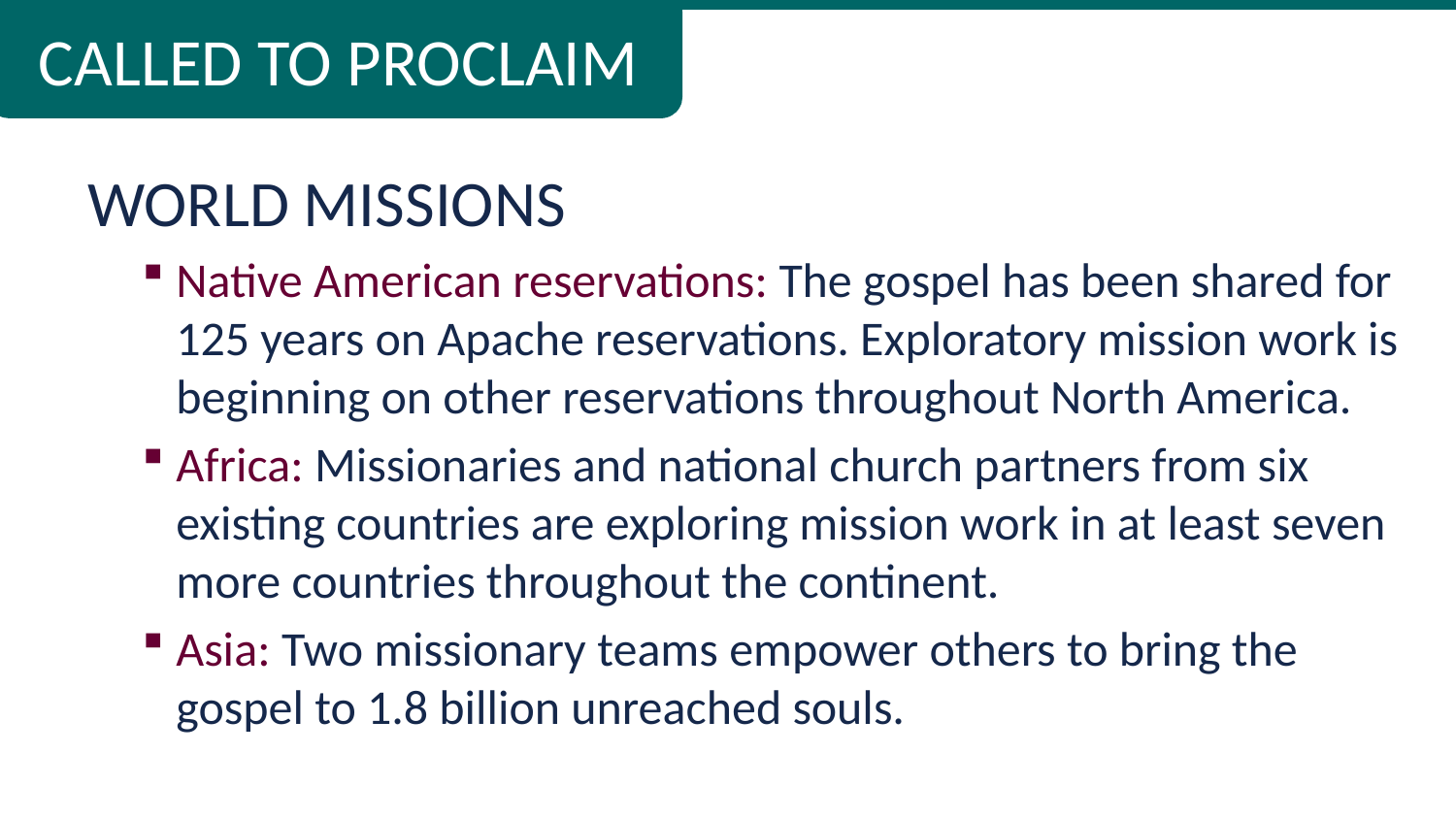

# CALLED TO PROCLAIM
WORLD MISSIONS
Native American reservations: The gospel has been shared for 125 years on Apache reservations. Exploratory mission work is beginning on other reservations throughout North America.
Africa: Missionaries and national church partners from six existing countries are exploring mission work in at least seven more countries throughout the continent.
Asia: Two missionary teams empower others to bring the gospel to 1.8 billion unreached souls.